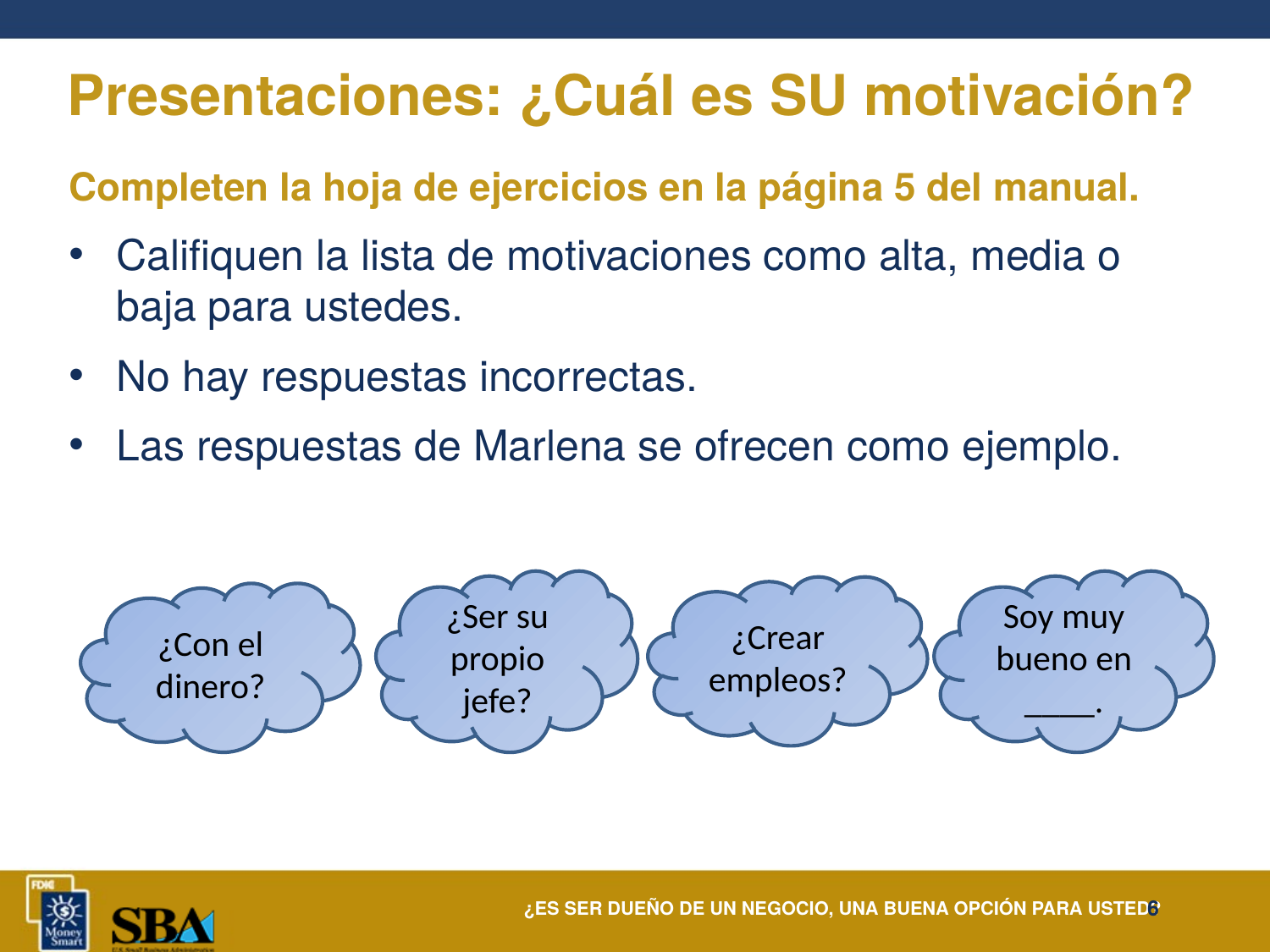

# Presentaciones: ¿Cuál es SU motivación?
Completen la hoja de ejercicios en la página 5 del manual.
Califiquen la lista de motivaciones como alta, media o baja para ustedes.
No hay respuestas incorrectas.
Las respuestas de Marlena se ofrecen como ejemplo.
¿Ser su propio jefe?
Soy muy bueno en ____.
¿Crear empleos?
¿Con el dinero?